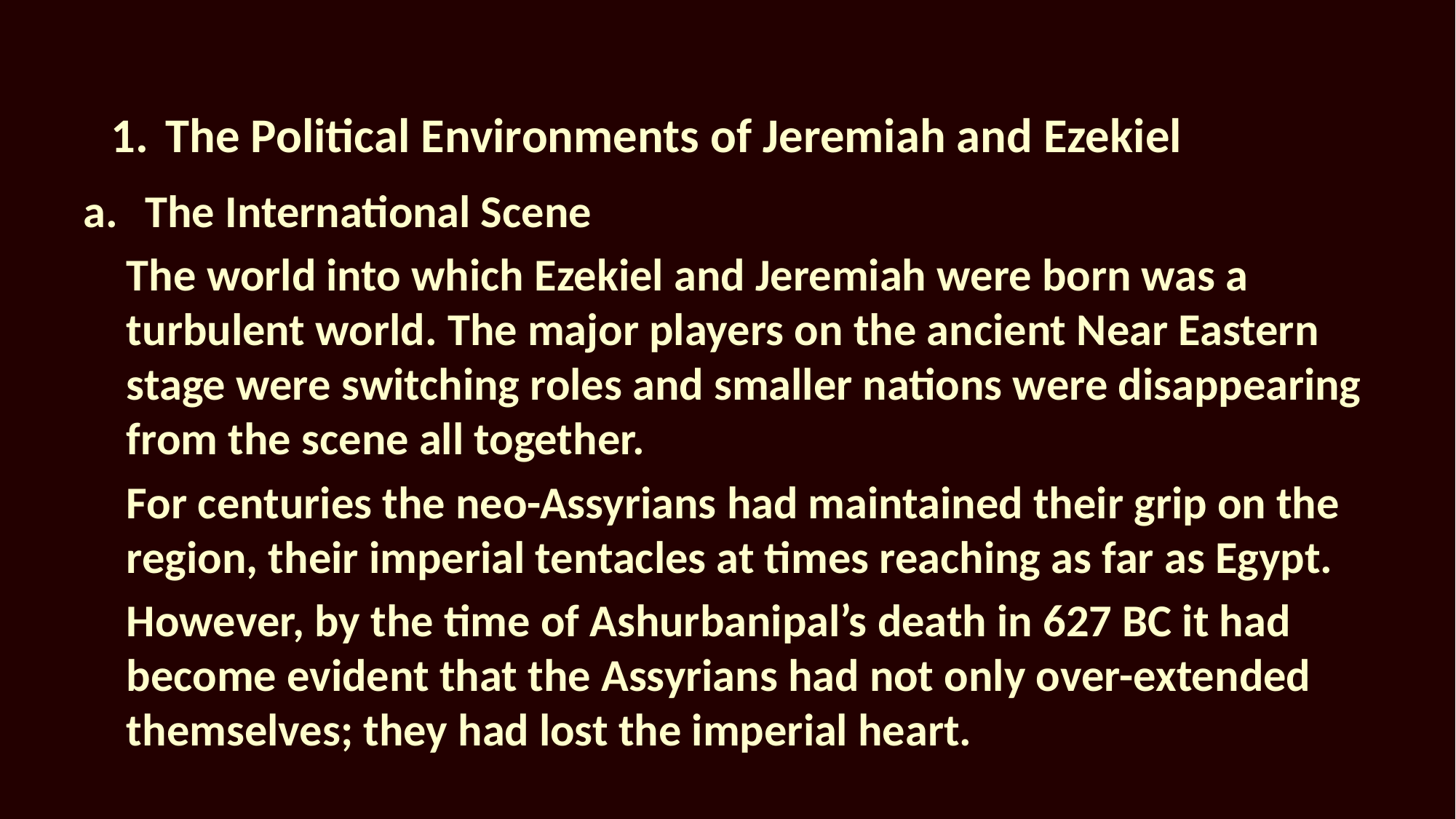

# 1.	The Political Environments of Jeremiah and Ezekiel
The International Scene
The world into which Ezekiel and Jeremiah were born was a turbulent world. The major players on the ancient Near Eastern stage were switching roles and smaller nations were disappearing from the scene all together.
For centuries the neo-Assyrians had maintained their grip on the region, their imperial tentacles at times reaching as far as Egypt.
However, by the time of Ashurbanipal’s death in 627 BC it had become evident that the Assyrians had not only over-extended themselves; they had lost the imperial heart.